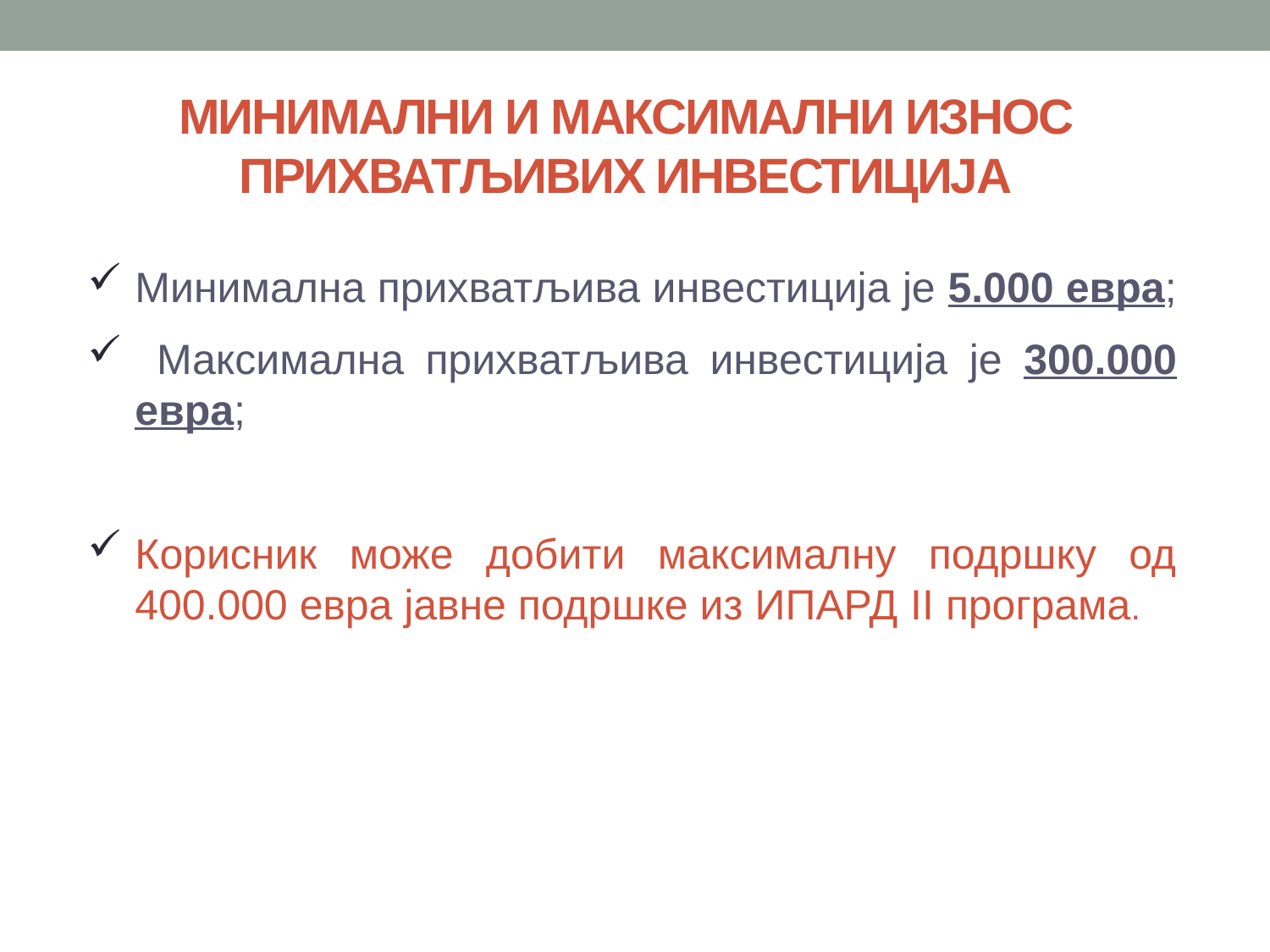

минимални и максимални износ прихватљивих инвестиција

Минимална прихватљива инвестиција је 5.000 евра;
 Максимална прихватљива инвестиција је 300.000 евра;

Корисник може добити максималну подршку од 400.000 евра јавне подршке из ИПАРД II програма.